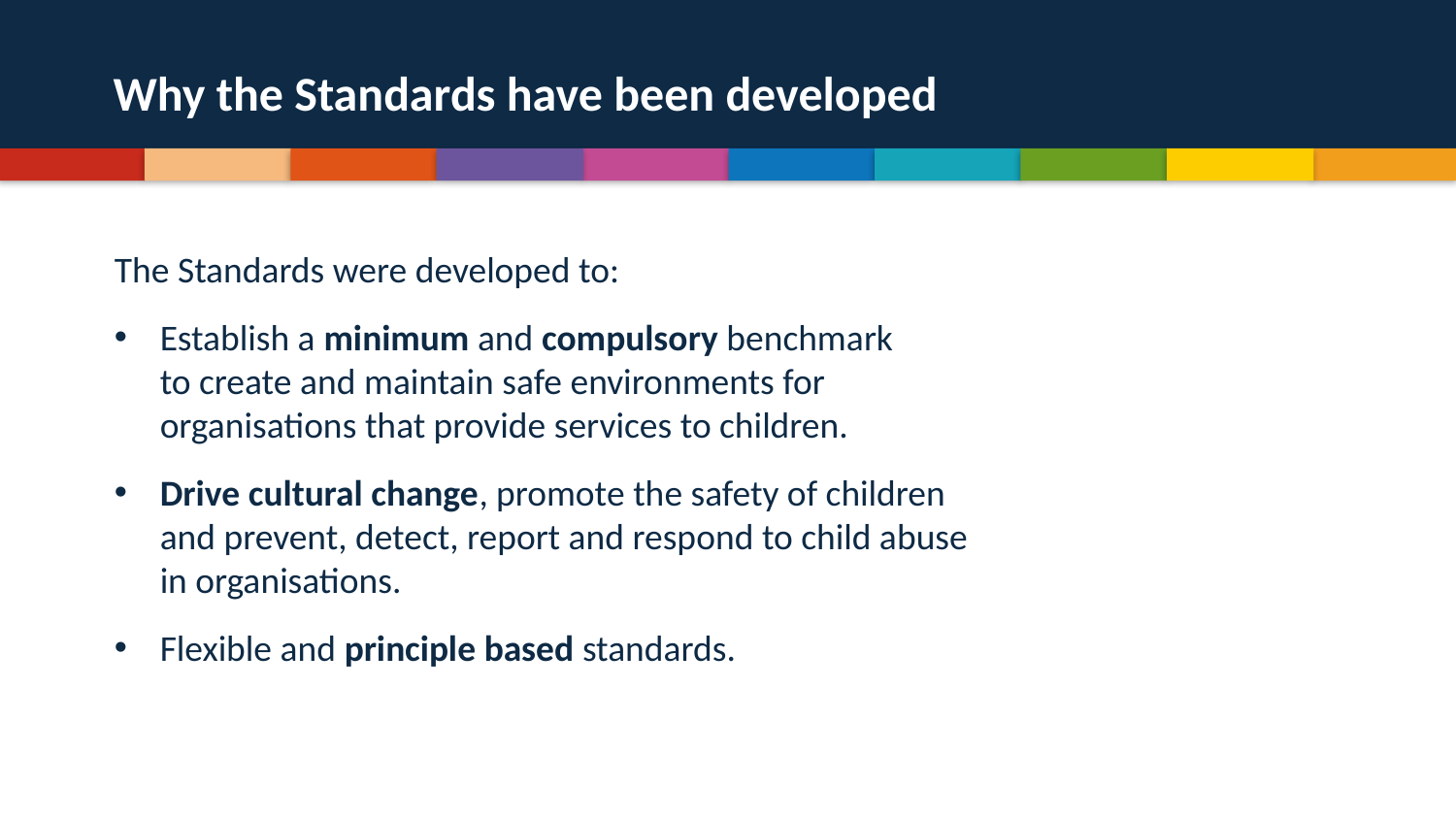

# Why the Standards have been developed
The Standards were developed to:
Establish a minimum and compulsory benchmark
to create and maintain safe environments for organisations that provide services to children.
Drive cultural change, promote the safety of children and prevent, detect, report and respond to child abuse in organisations.
Flexible and principle based standards.